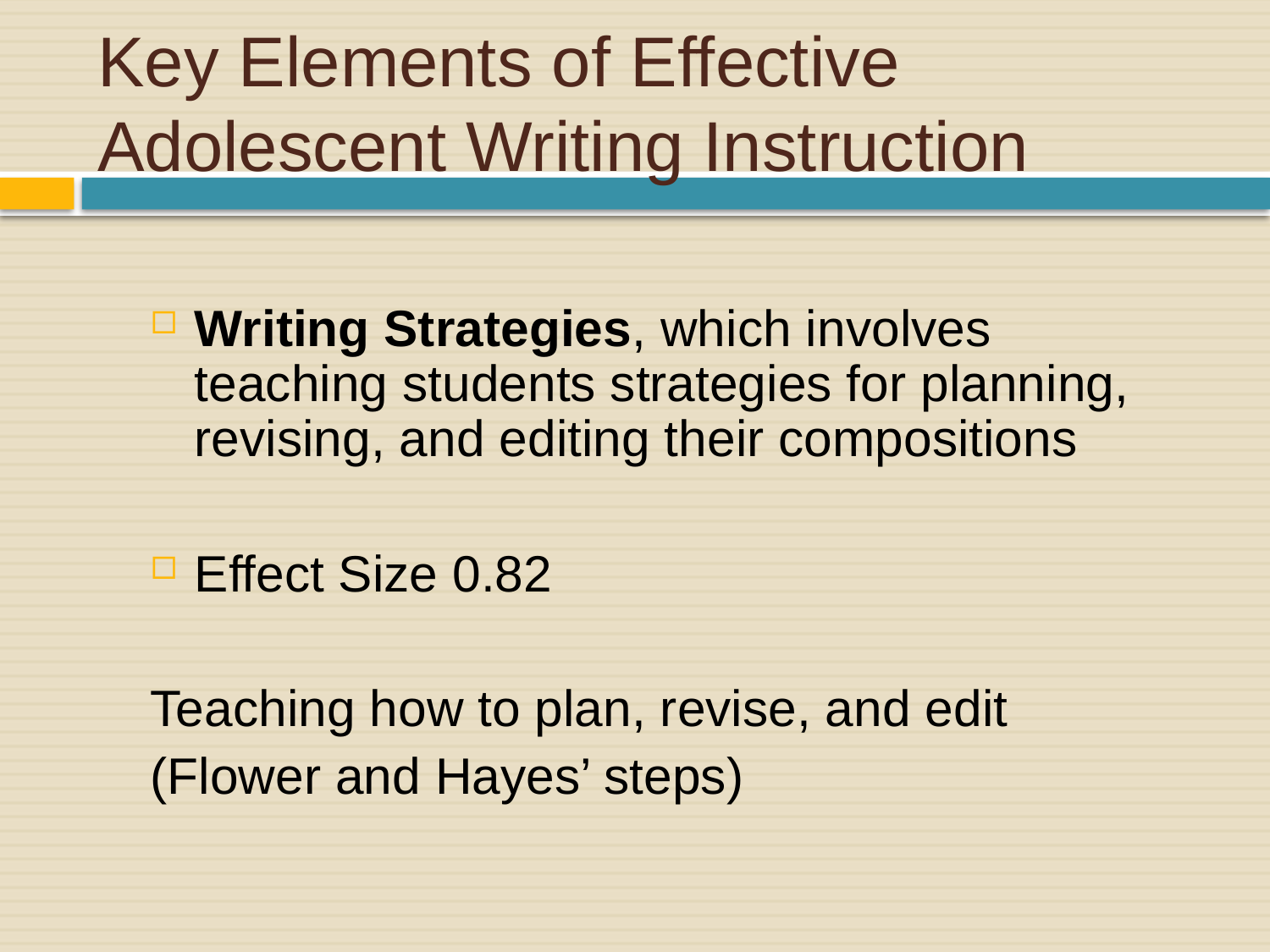

# Key Elements of Effective Adolescent Writing Instruction

Writing Strategies, which involves teaching students strategies for planning, revising, and editing their compositions

Effect Size 0.82

Teaching how to plan, revise, and edit
(Flower and Hayes’ steps)